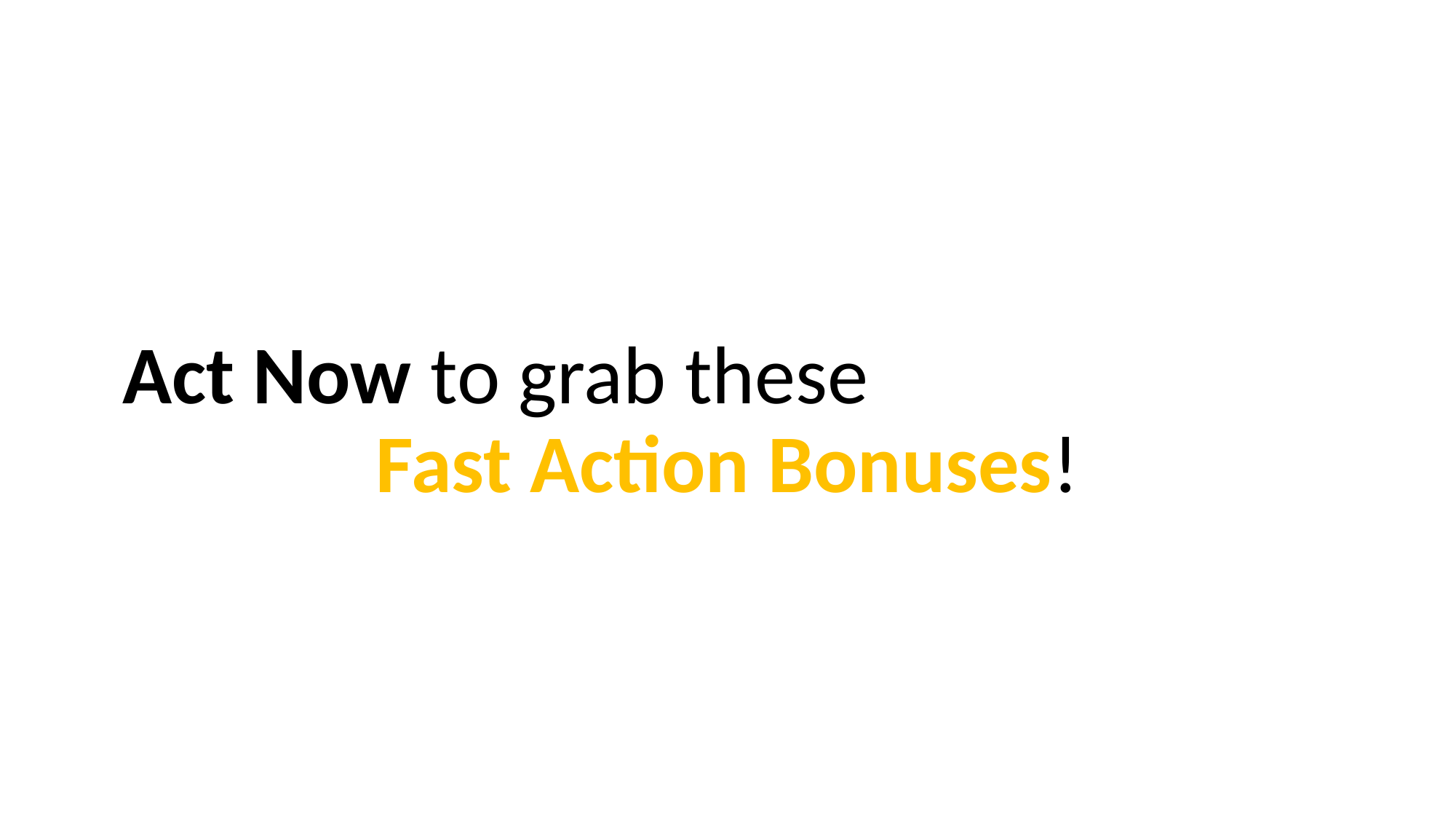

Act Now to grab these                          Fast Action Bonuses!